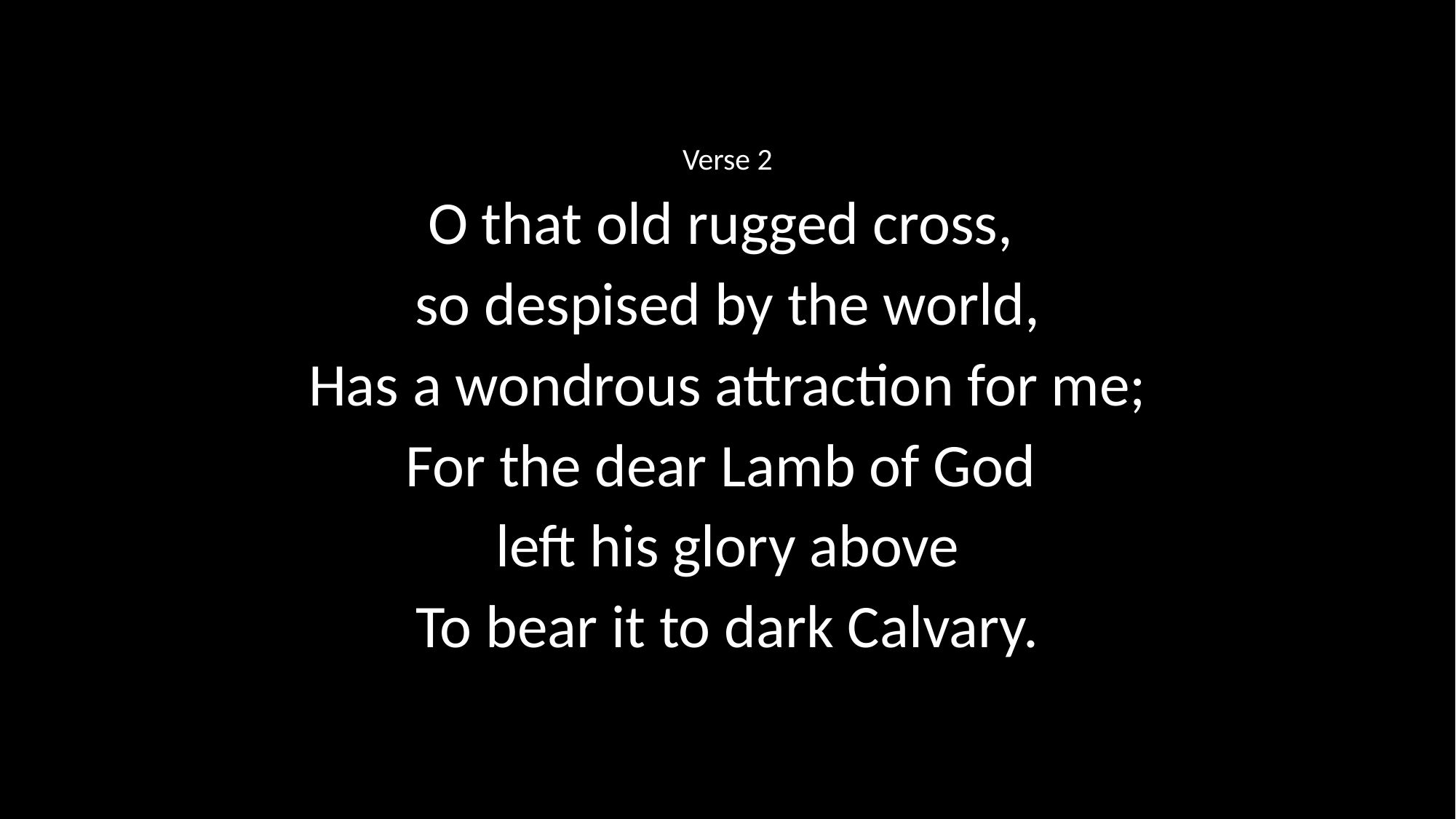

Verse 2
O that old rugged cross,
so despised by the world,
Has a wondrous attraction for me;
For the dear Lamb of God
left his glory above
To bear it to dark Calvary.